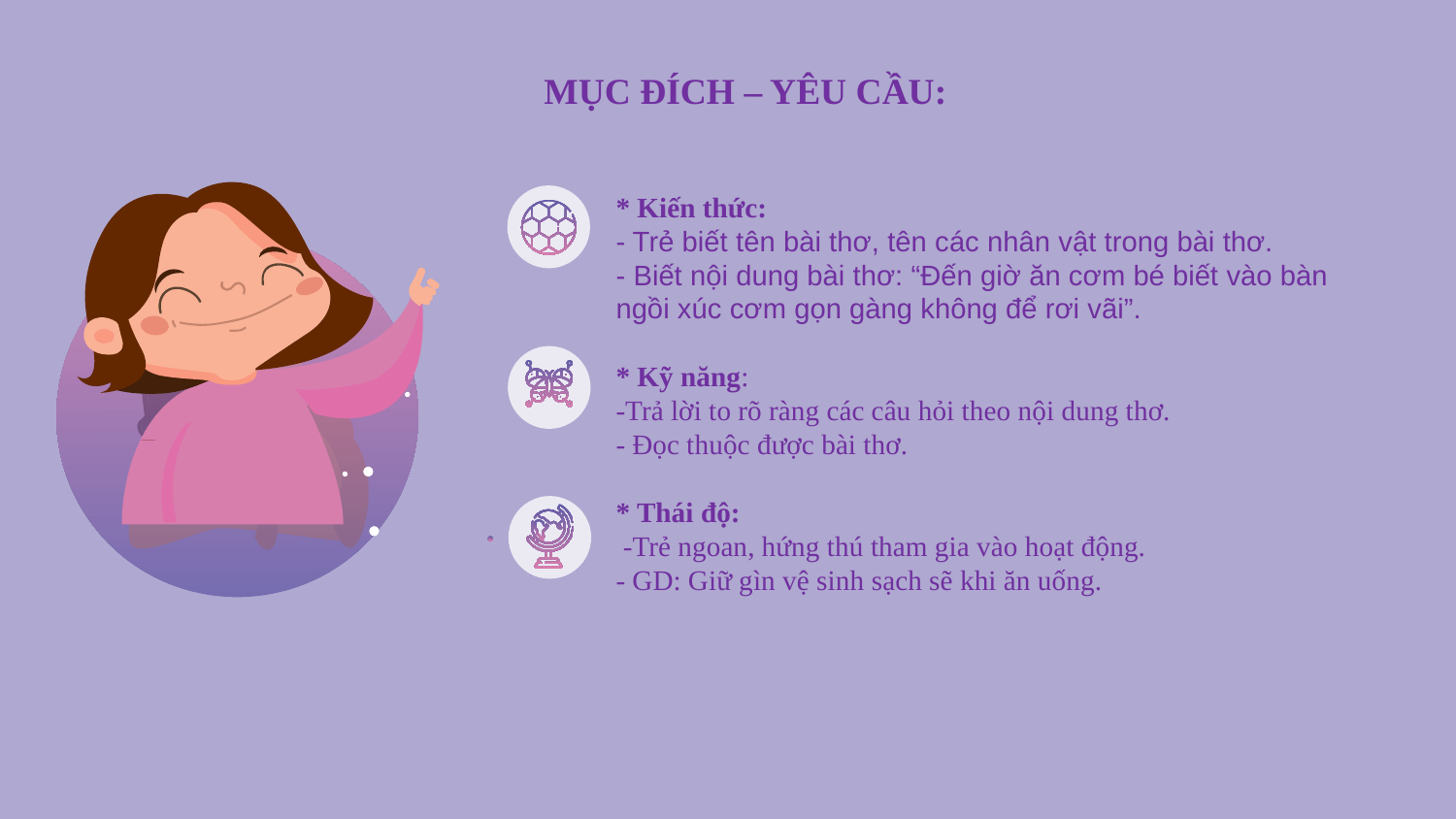

MỤC ĐÍCH – YÊU CẦU:

* Kiến thức:
- Trẻ biết tên bài thơ, tên các nhân vật trong bài thơ.
- Biết nội dung bài thơ: “Đến giờ ăn cơm bé biết vào bàn ngồi xúc cơm gọn gàng không để rơi vãi”.

* Kỹ năng:
-Trả lời to rõ ràng các câu hỏi theo nội dung thơ.
- Đọc thuộc được bài thơ.

* Thái độ:
 -Trẻ ngoan, hứng thú tham gia vào hoạt động.
- GD: Giữ gìn vệ sinh sạch sẽ khi ăn uống.